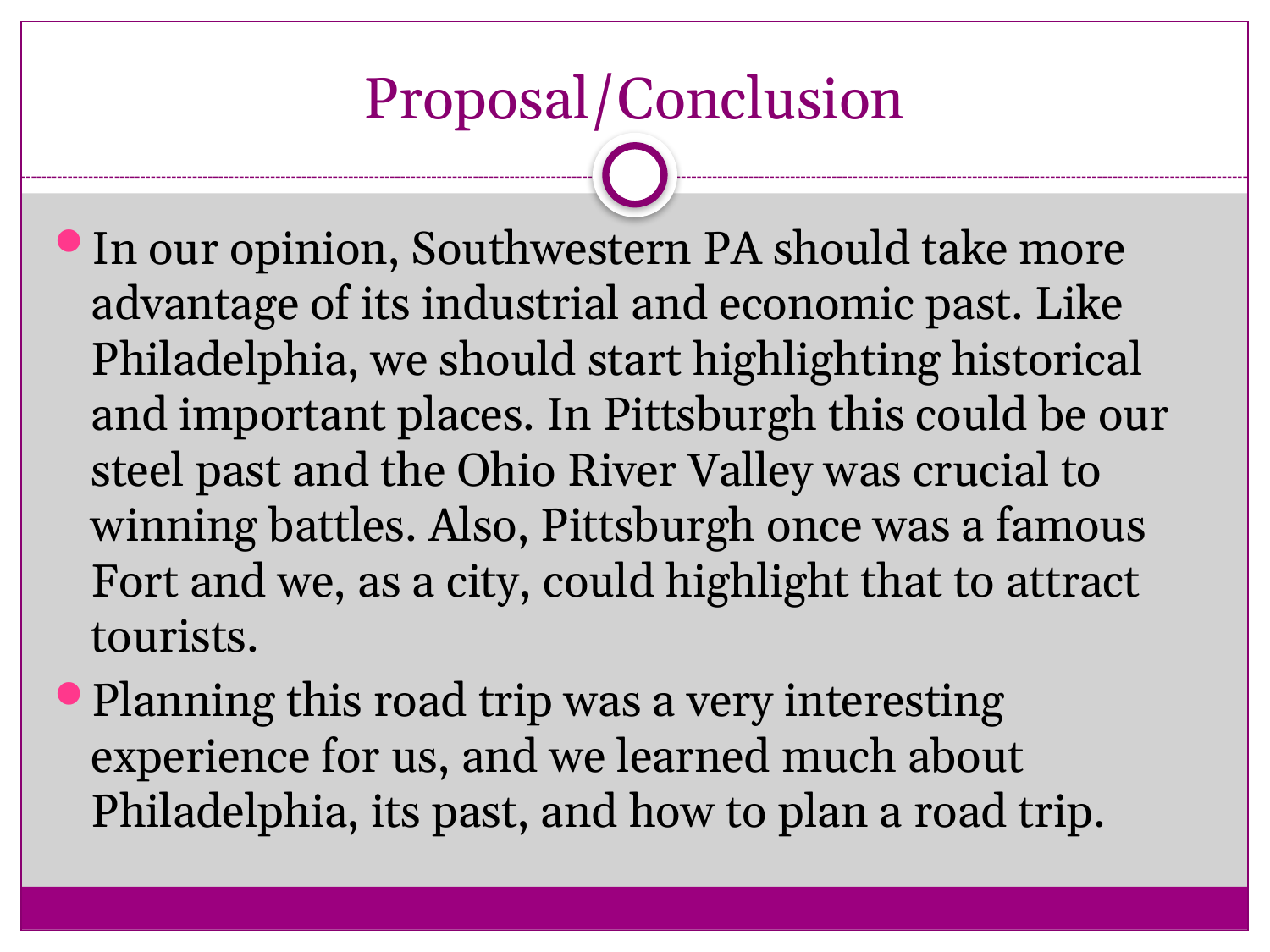

# Proposal/Conclusion
In our opinion, Southwestern PA should take more advantage of its industrial and economic past. Like Philadelphia, we should start highlighting historical and important places. In Pittsburgh this could be our steel past and the Ohio River Valley was crucial to winning battles. Also, Pittsburgh once was a famous Fort and we, as a city, could highlight that to attract tourists.
Planning this road trip was a very interesting experience for us, and we learned much about Philadelphia, its past, and how to plan a road trip.